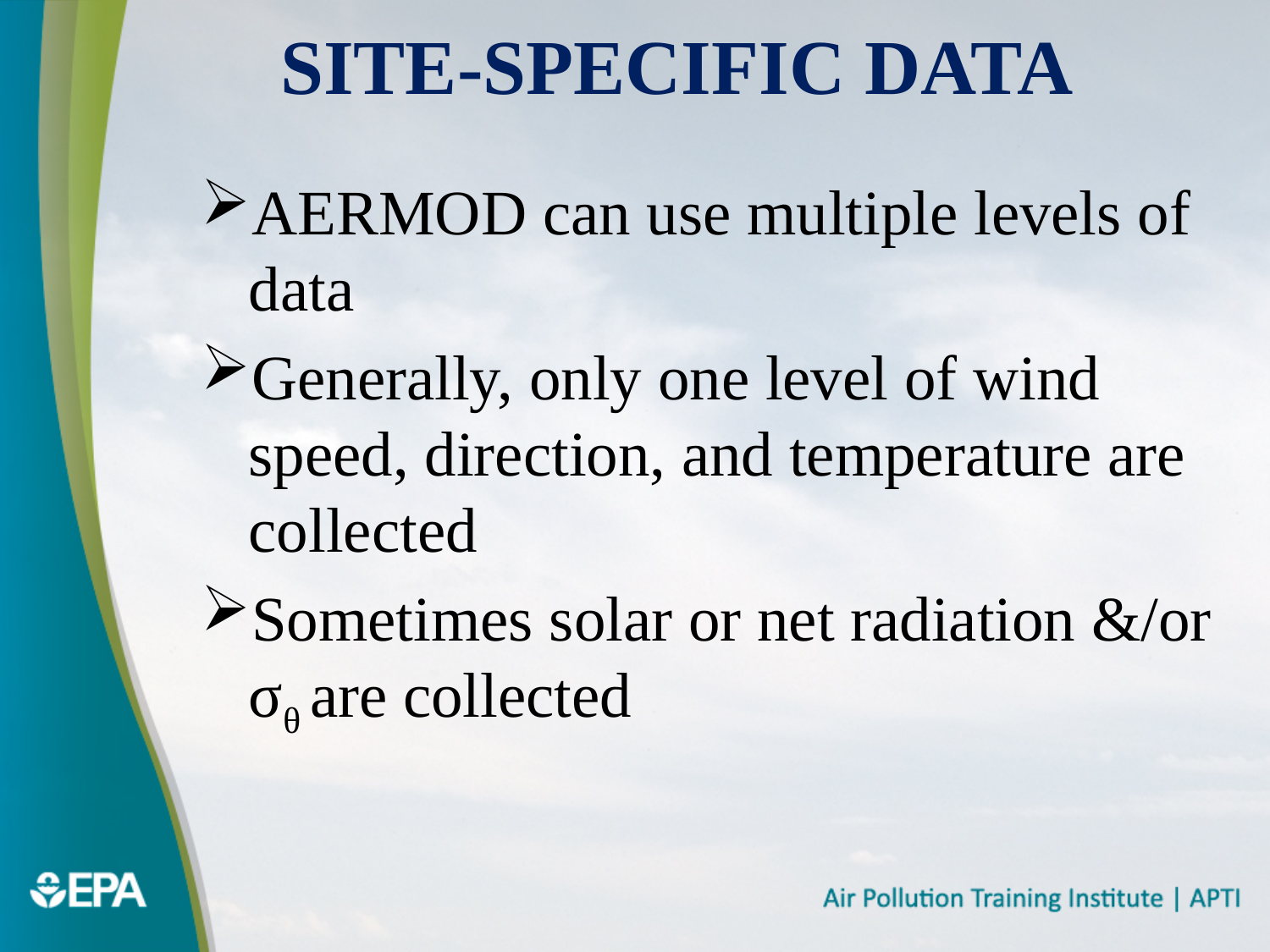

# Site-specific Data
AERMOD can use multiple levels of data
Generally, only one level of wind speed, direction, and temperature are collected
Sometimes solar or net radiation &/or σθ are collected